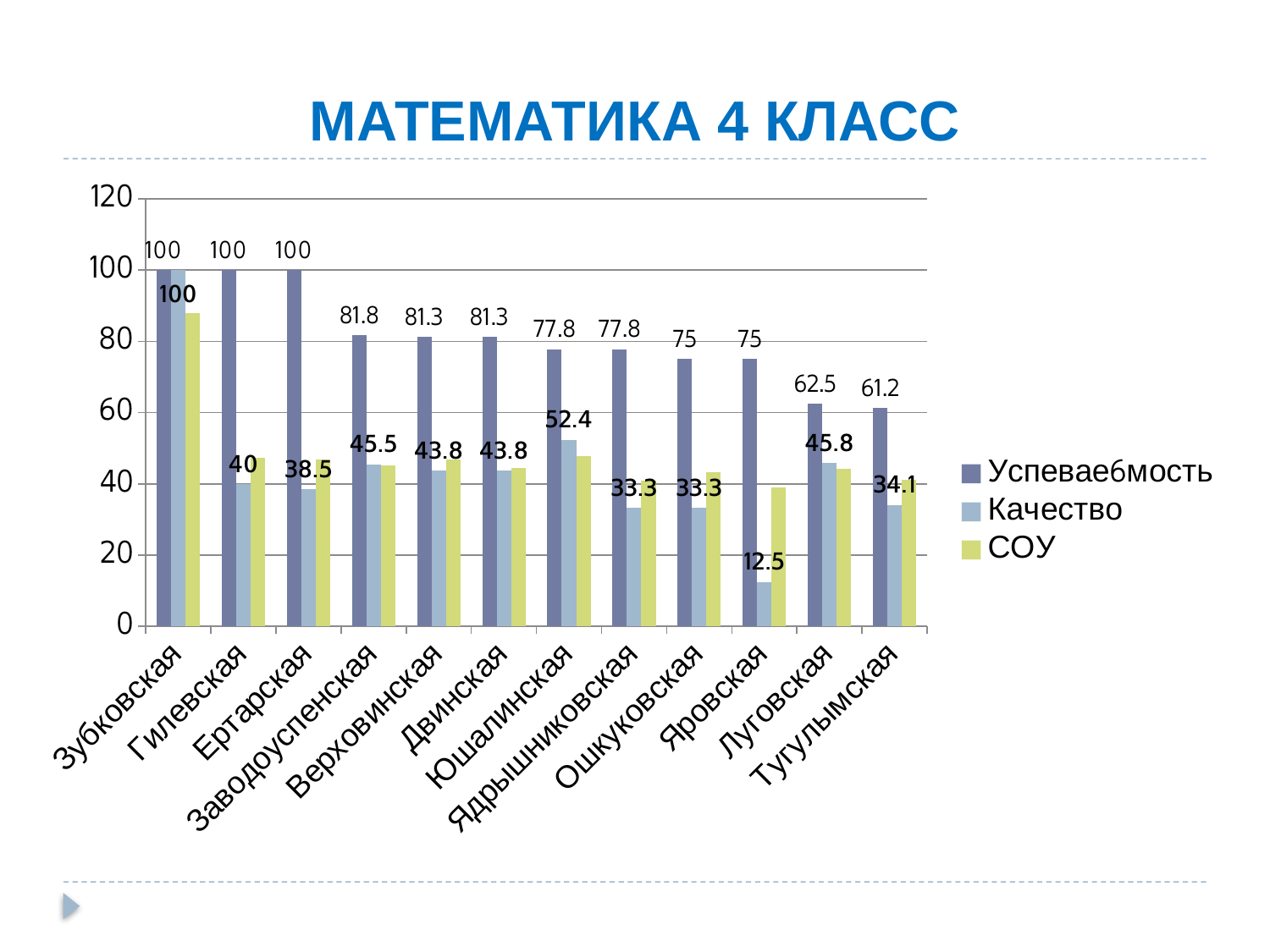

# МАТЕМАТИКА 4 КЛАСС

### Chart

| Category | Успевае6мость | Качество | СОУ |
|---|---|---|---|
| Зубковская | 100.0 | 100.0 | 88.0 |
| Гилевская | 100.0 | 40.0 | 47.2 |
| Ертарская | 100.0 | 38.5 | 46.8 |
| Заводоуспенская | 81.8 | 45.5 | 45.1 |
| Верховинская | 81.3 | 43.8 | 46.8 |
| Двинская | 81.3 | 43.8 | 44.5 |
| Юшалинская | 77.8 | 52.4 | 47.9 |
| Ядрышниковская | 77.8 | 33.3 | 40.9 |
| Ошкуковская | 75.0 | 33.3 | 43.3 |
| Яровская | 75.0 | 12.5 | 39.0 |
| Луговская | 62.5 | 45.8 | 44.3 |
| Тугулымская | 61.2 | 34.1 | 41.2 |